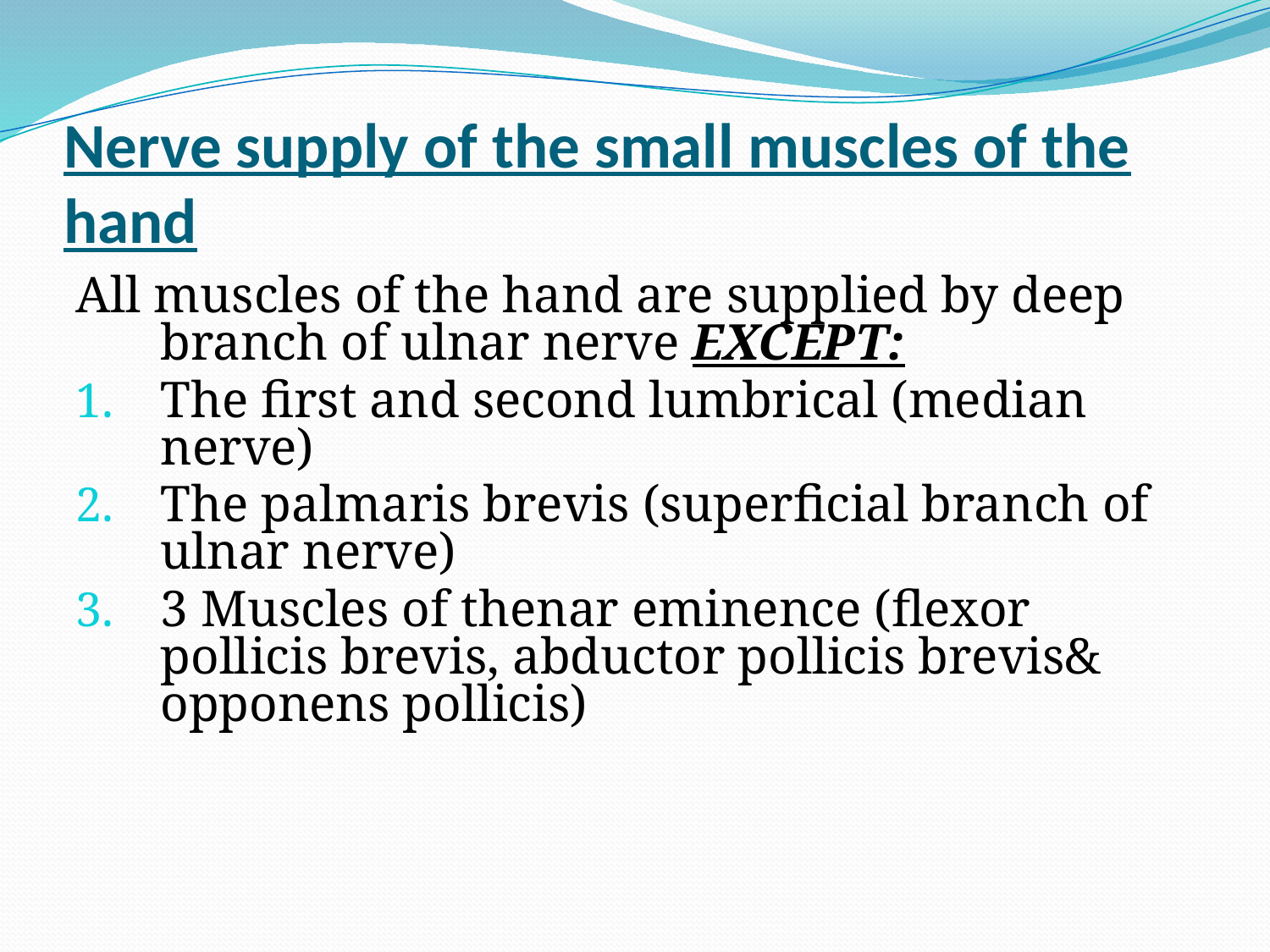

# Nerve supply of the small muscles of the hand
All muscles of the hand are supplied by deep branch of ulnar nerve EXCEPT:
The first and second lumbrical (median nerve)
The palmaris brevis (superficial branch of ulnar nerve)
3 Muscles of thenar eminence (flexor pollicis brevis, abductor pollicis brevis& opponens pollicis)